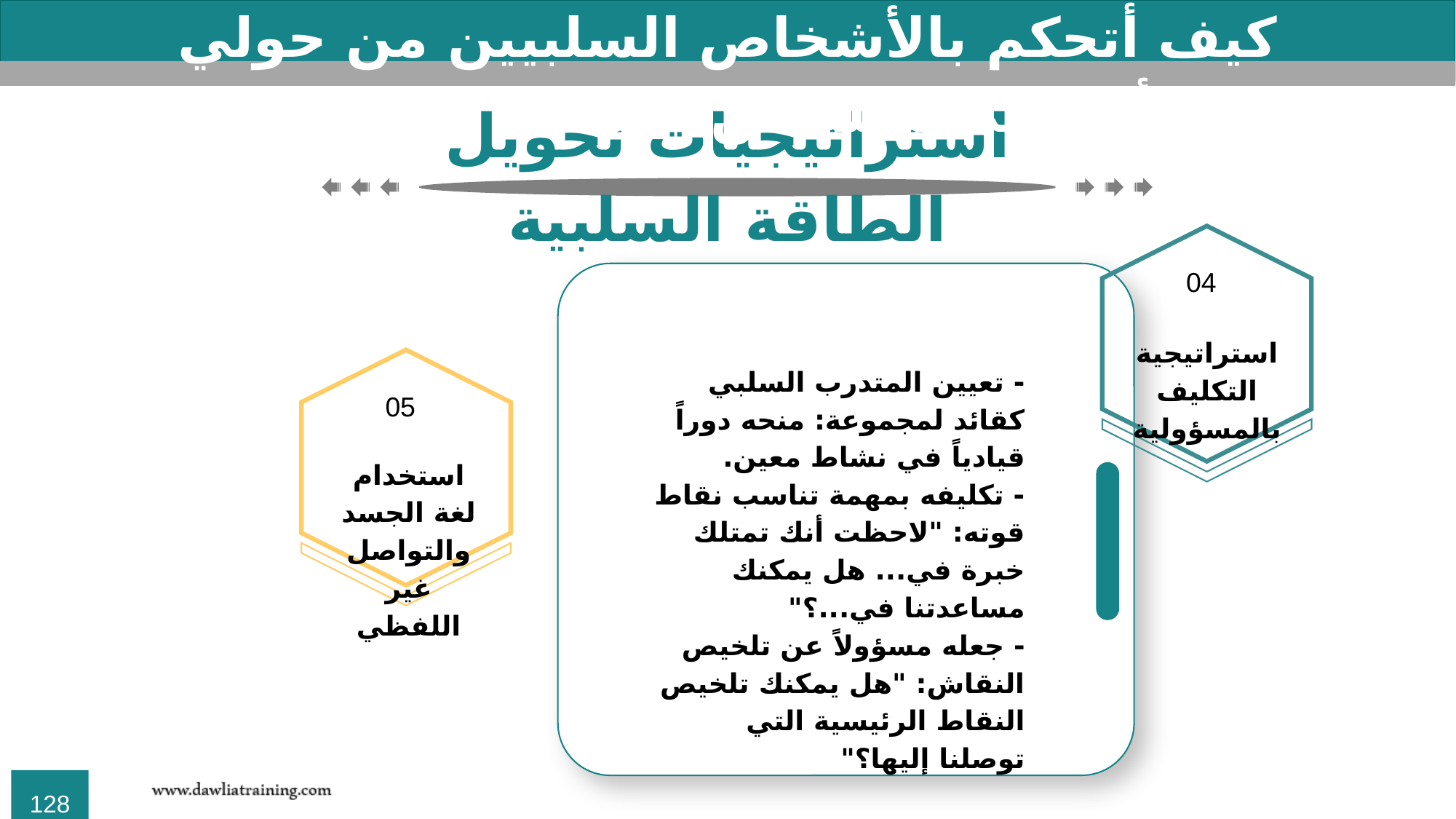

كيف أتحكم بالأشخاص السلبيين من حولي وأحولهم لكتلة من النشاط والقوة؟
استراتيجيات تحويل الطاقة السلبية

04
استراتيجية التكليف بالمسؤولية

05
استخدام لغة الجسد والتواصل غير اللفظي
- تعيين المتدرب السلبي كقائد لمجموعة: منحه دوراً قيادياً في نشاط معين.
- تكليفه بمهمة تناسب نقاط قوته: "لاحظت أنك تمتلك خبرة في... هل يمكنك مساعدتنا في...؟"
- جعله مسؤولاً عن تلخيص النقاش: "هل يمكنك تلخيص النقاط الرئيسية التي توصلنا إليها؟"